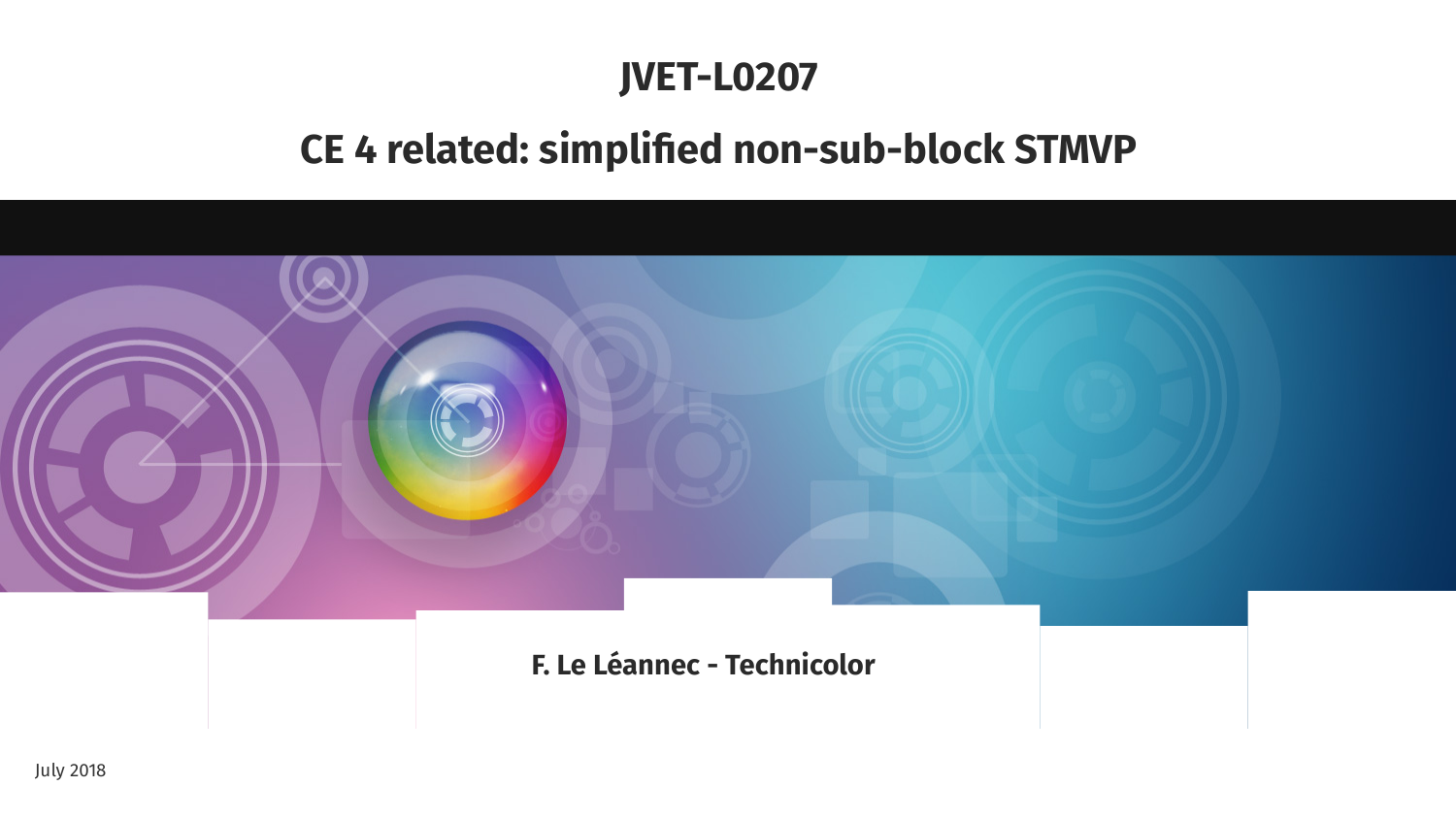

# JVET-L0207 CE 4 related: simplified non-sub-block STMVP
F. Le Léannec - Technicolor
July 2018